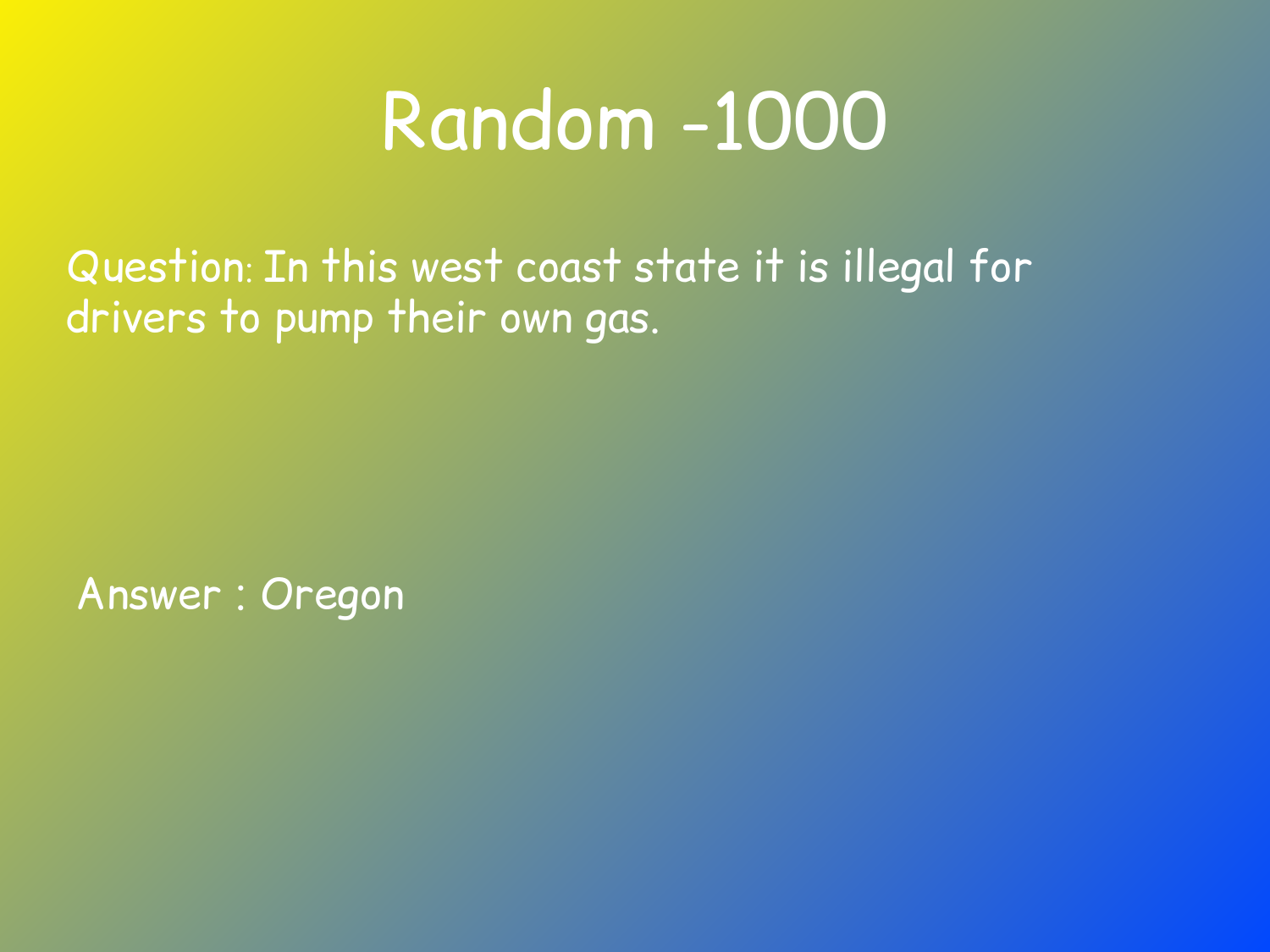

# Random -1000
Question: In this west coast state it is illegal for drivers to pump their own gas.

Answer : Oregon